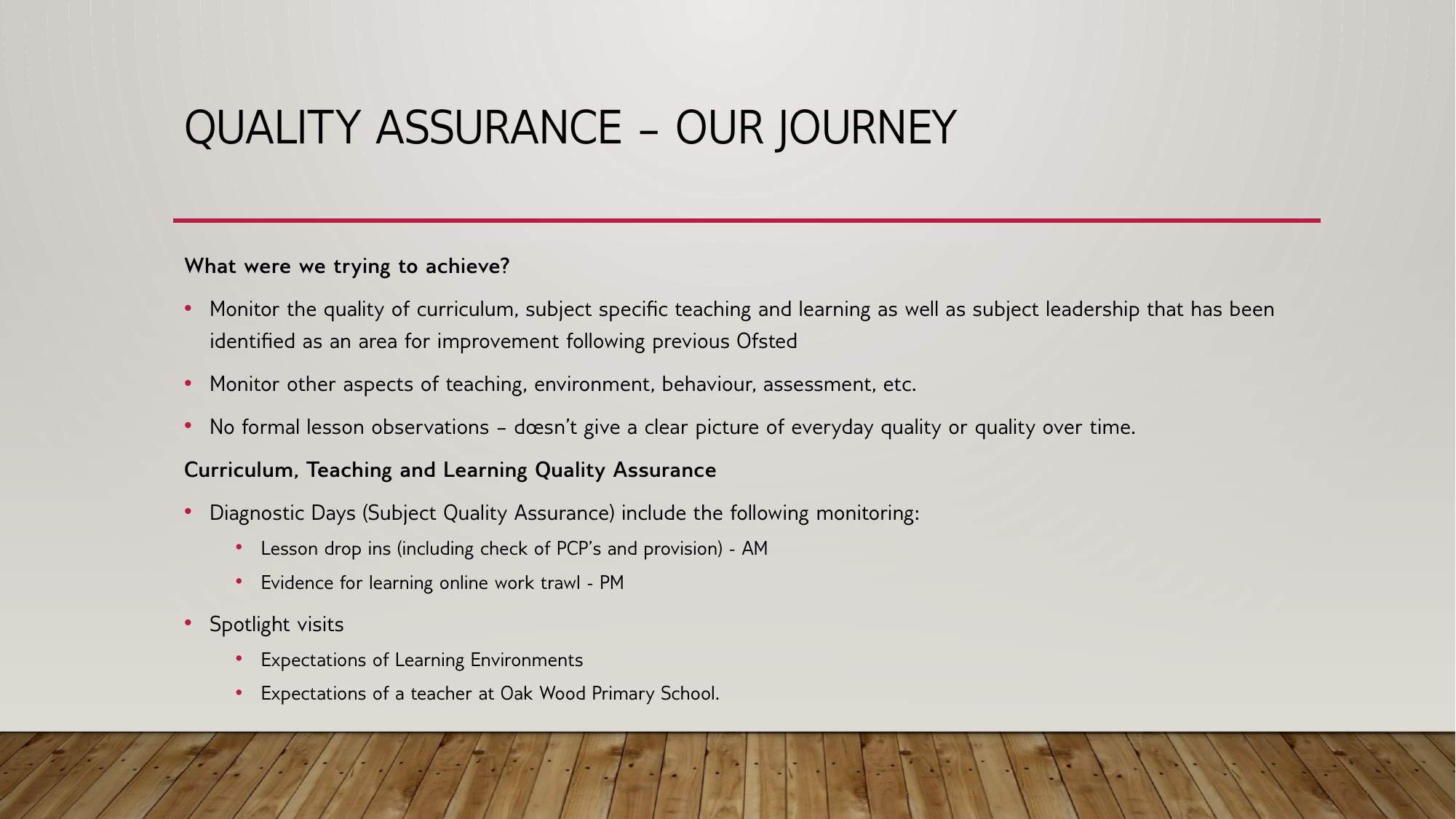

# Quality Assurance – our journey
What were we trying to achieve?
Monitor the quality of curriculum, subject specific teaching and learning as well as subject leadership that has been identified as an area for improvement following previous Ofsted
Monitor other aspects of teaching, environment, behaviour, assessment, etc.
No formal lesson observations – doesn’t give a clear picture of everyday quality or quality over time.
Curriculum, Teaching and Learning Quality Assurance
Diagnostic Days (Subject Quality Assurance) include the following monitoring:
Lesson drop ins (including check of PCP’s and provision) - AM
Evidence for learning online work trawl - PM
Spotlight visits
Expectations of Learning Environments
Expectations of a teacher at Oak Wood Primary School.